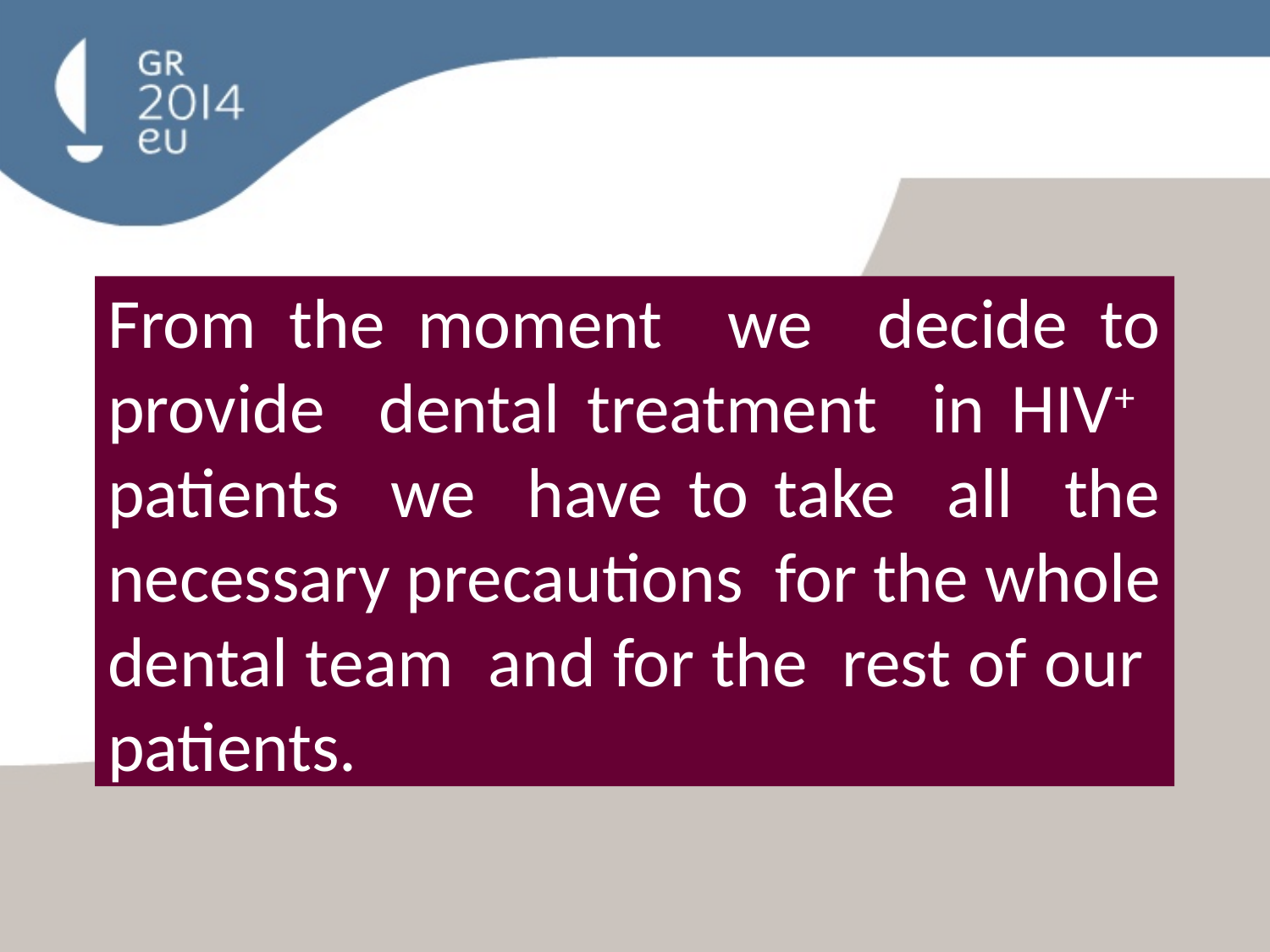

# From the moment  we  decide to provide  dental treatment  in HIV+  patients  we  have to take  all  the necessary precautions  for the whole dental team  and for the  rest of our  patients.